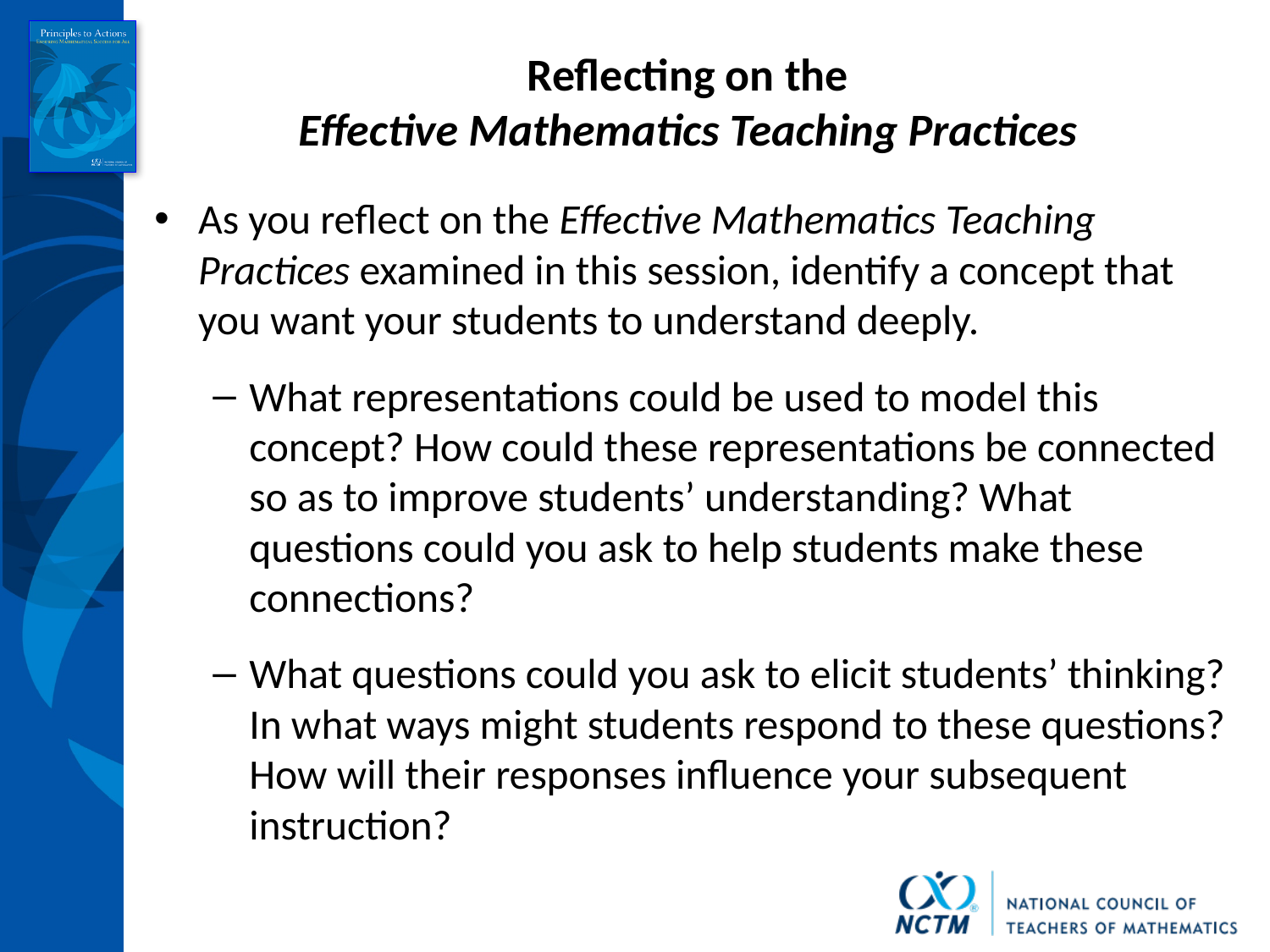

# Reflecting on the Effective Mathematics Teaching Practices
As you reflect on the Effective Mathematics Teaching Practices examined in this session, identify a concept that you want your students to understand deeply.
What representations could be used to model this concept? How could these representations be connected so as to improve students’ understanding? What questions could you ask to help students make these connections?
What questions could you ask to elicit students’ thinking? In what ways might students respond to these questions? How will their responses influence your subsequent instruction?